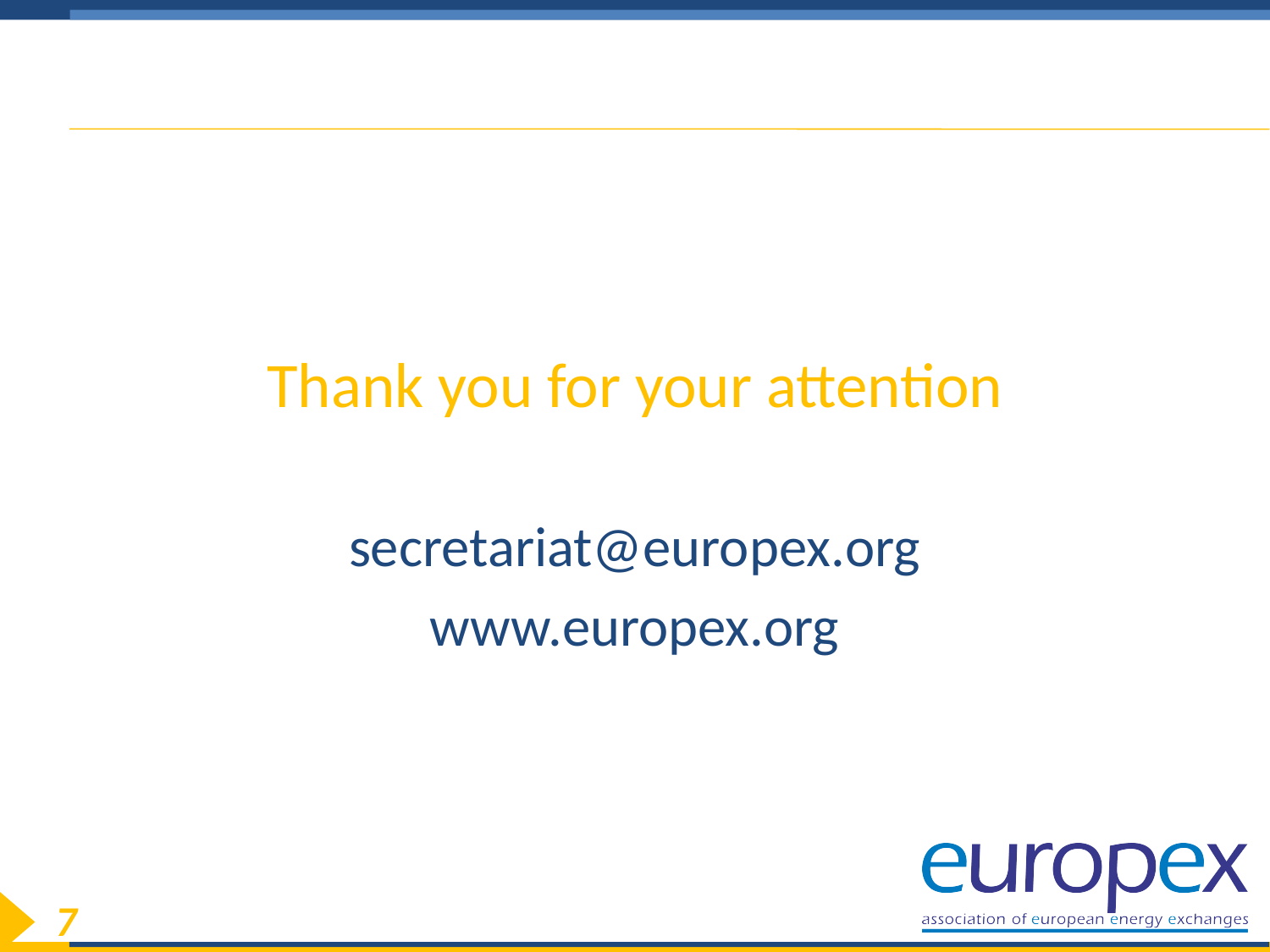

Thank you for your attention

secretariat@europex.org
www.europex.org